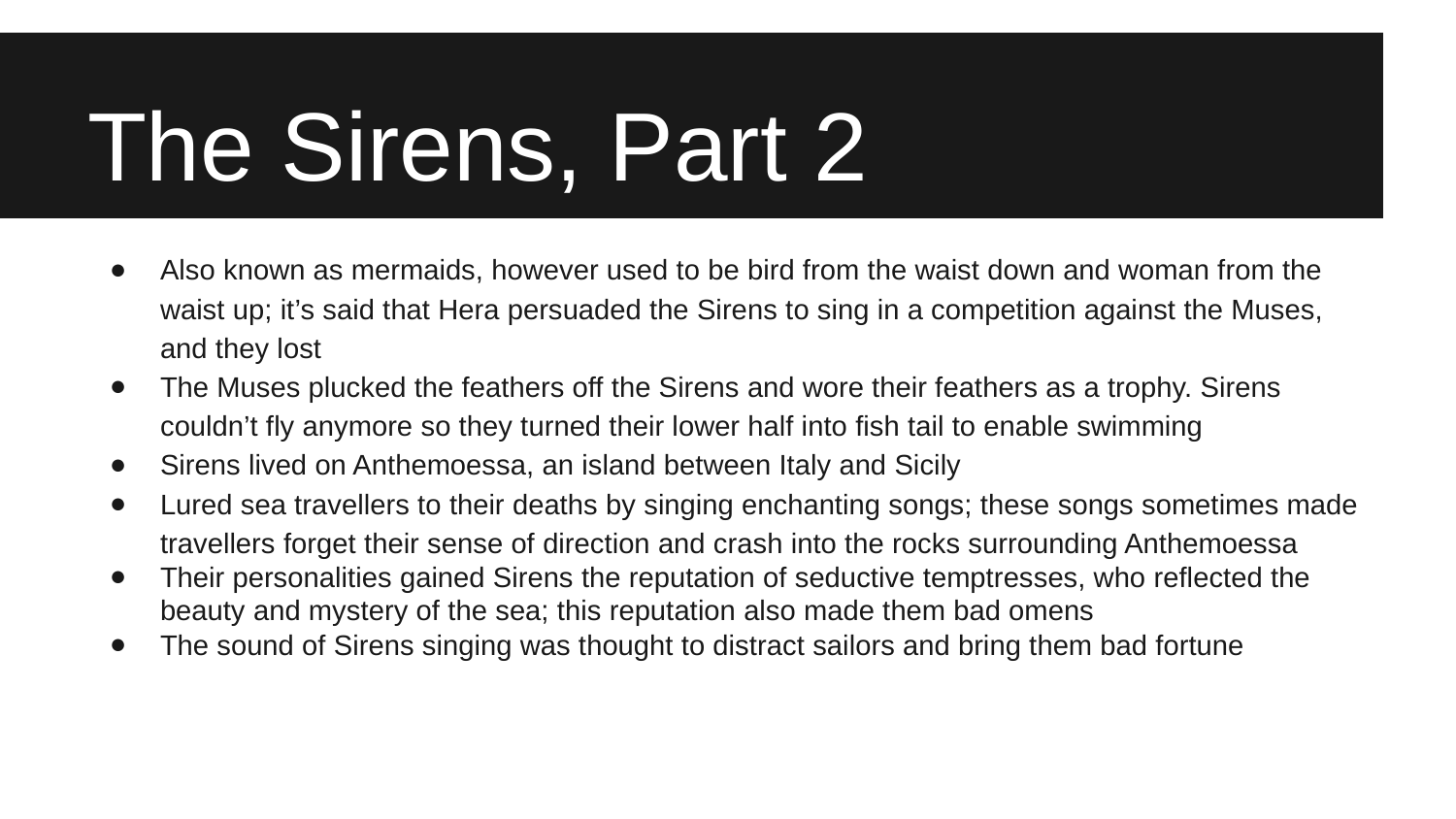

# The Sirens, Part 2
Also known as mermaids, however used to be bird from the waist down and woman from the waist up; it’s said that Hera persuaded the Sirens to sing in a competition against the Muses, and they lost
The Muses plucked the feathers off the Sirens and wore their feathers as a trophy. Sirens couldn’t fly anymore so they turned their lower half into fish tail to enable swimming
Sirens lived on Anthemoessa, an island between Italy and Sicily
Lured sea travellers to their deaths by singing enchanting songs; these songs sometimes made travellers forget their sense of direction and crash into the rocks surrounding Anthemoessa
Their personalities gained Sirens the reputation of seductive temptresses, who reflected the beauty and mystery of the sea; this reputation also made them bad omens
The sound of Sirens singing was thought to distract sailors and bring them bad fortune